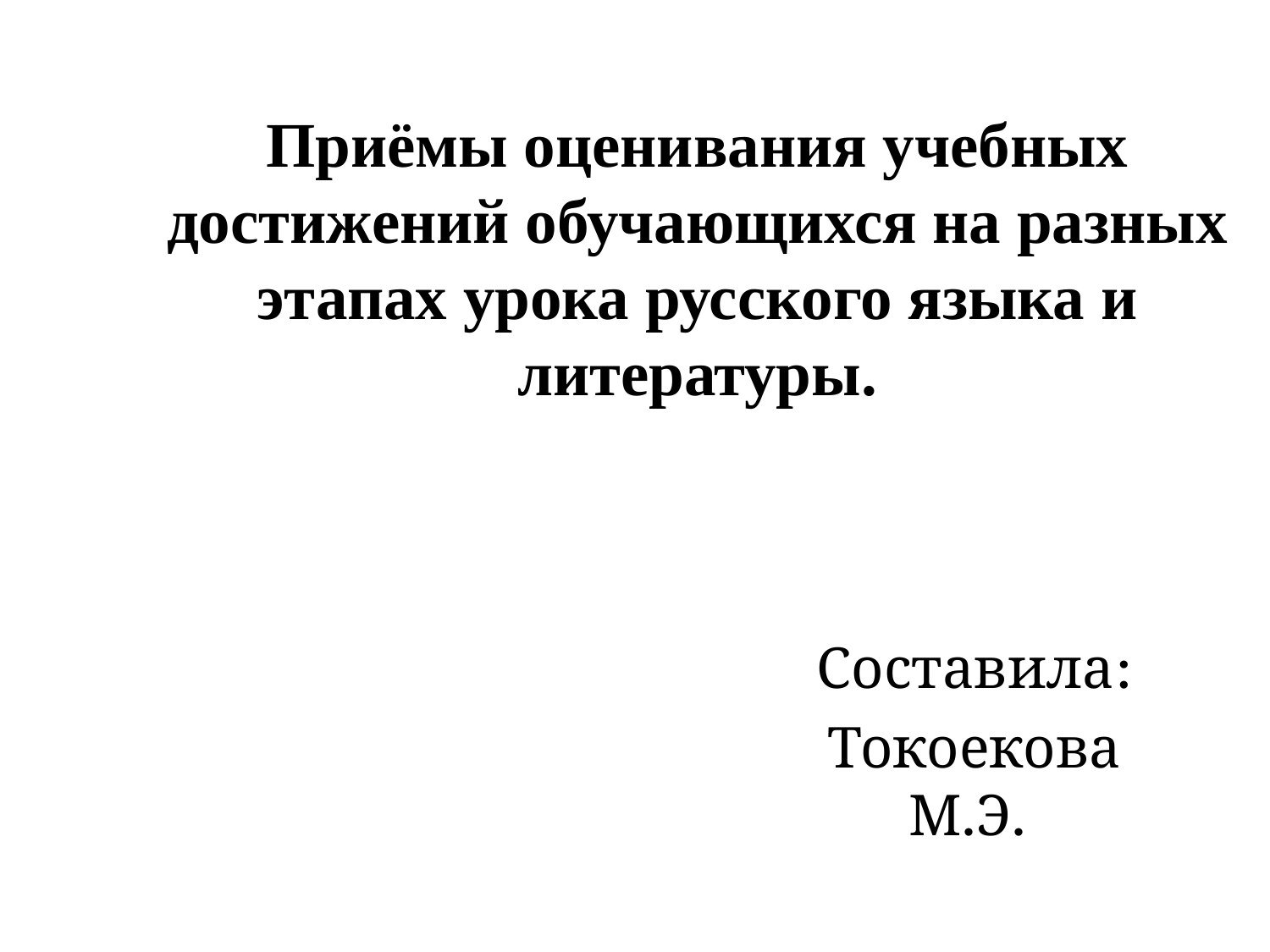

# Приёмы оценивания учебных достижений обучающихся на разных этапах урока русского языка и литературы.

Составила:
Токоекова М.Э.